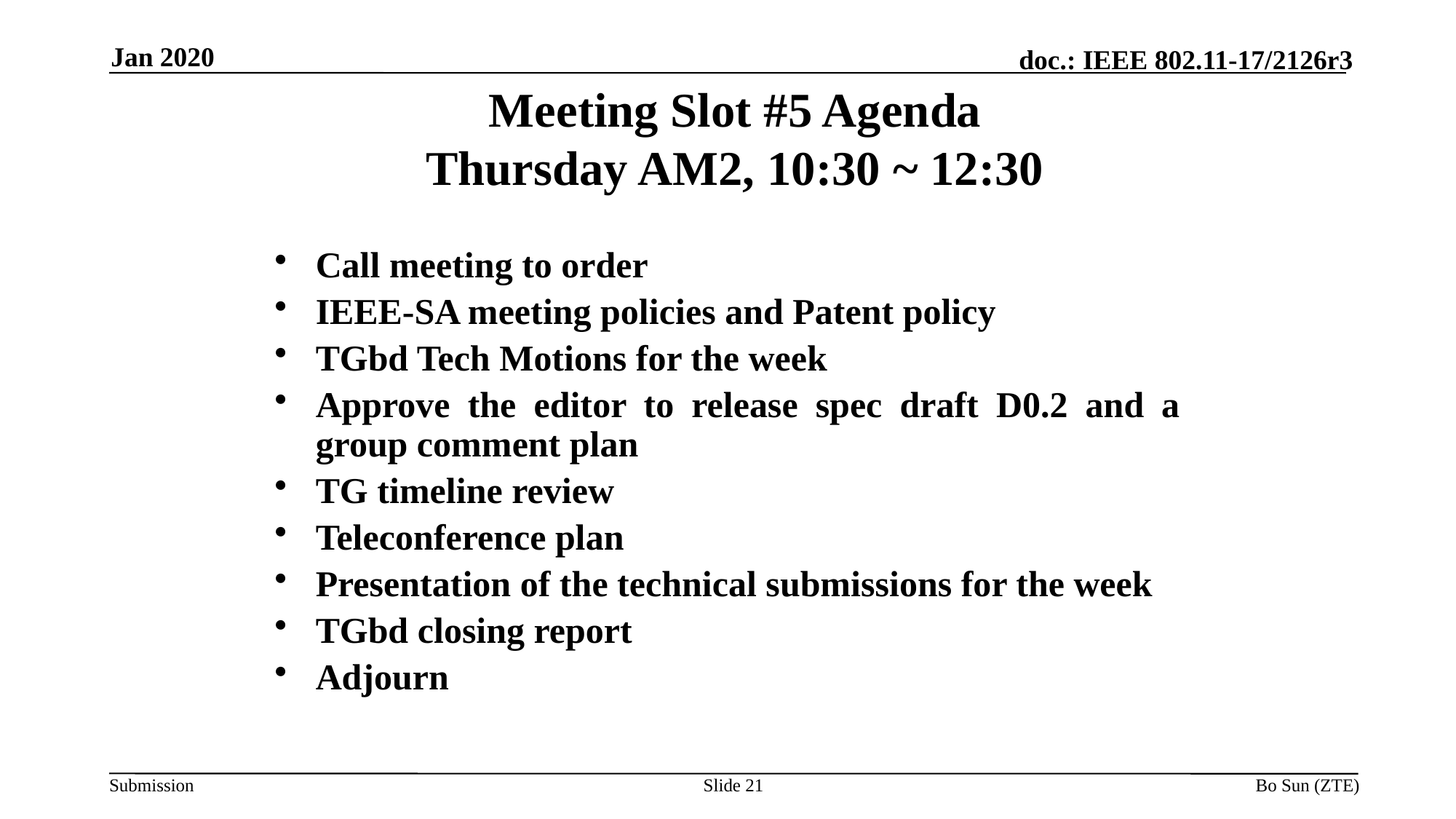

Jan 2020
Meeting Slot #5 Agenda
Thursday AM2, 10:30 ~ 12:30
Call meeting to order
IEEE-SA meeting policies and Patent policy
TGbd Tech Motions for the week
Approve the editor to release spec draft D0.2 and a group comment plan
TG timeline review
Teleconference plan
Presentation of the technical submissions for the week
TGbd closing report
Adjourn

Slide 21
Bo Sun (ZTE)